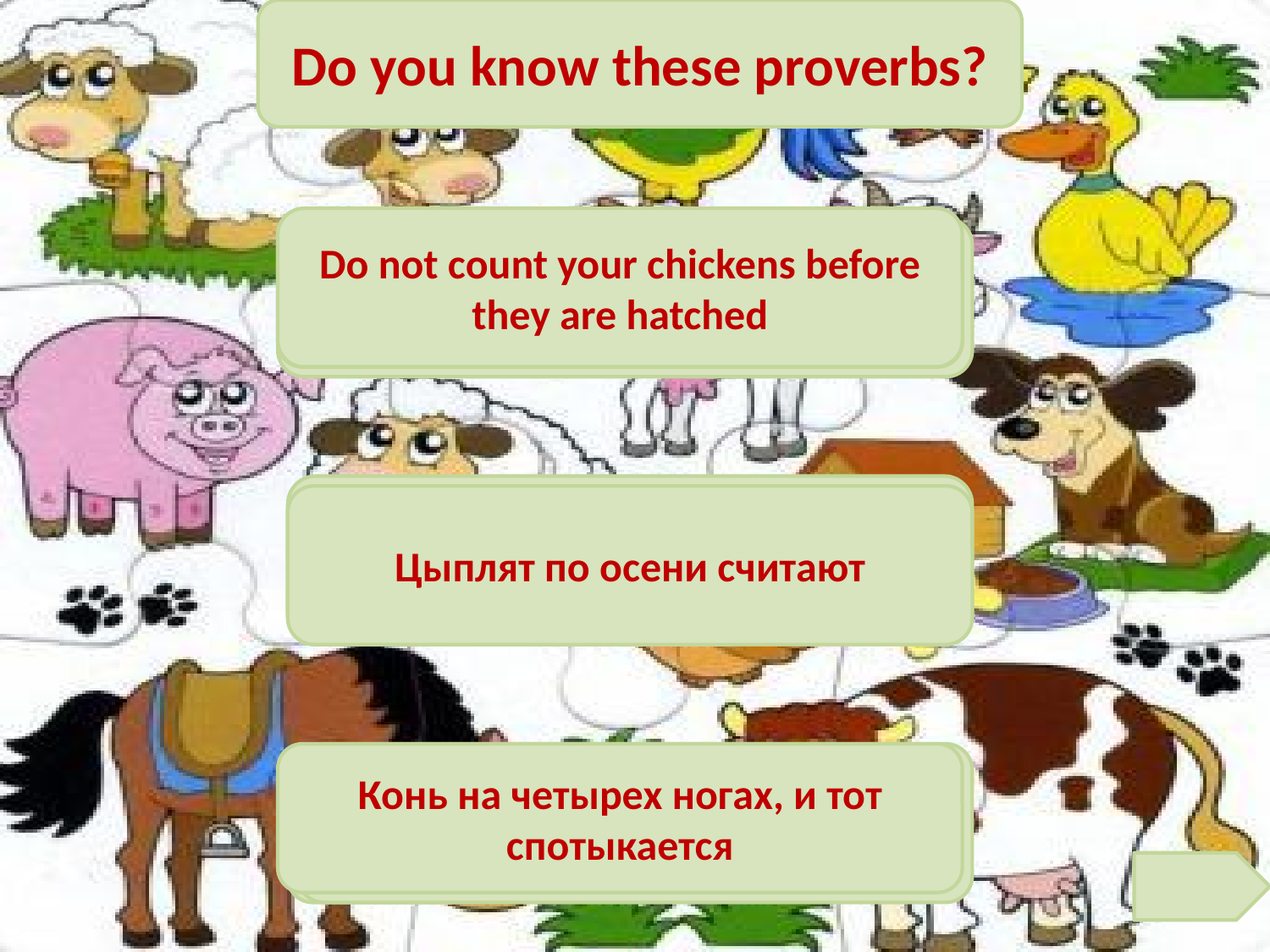

Do you know these proverbs?
Do not count your chickens before they are hatched
A bird in the hand is worth two in the bush
If you run after two hares, you will catch neither
За двумя зайцами погонишься, ни одного не поймаешь
Цыплят по осени считают
Цыплят по осени считают
Конь на четырех ногах, и тот спотыкается
Не сули журавля в небе, а дай синицу в руки
Лучше одна птичка в руках, чем две в кустах